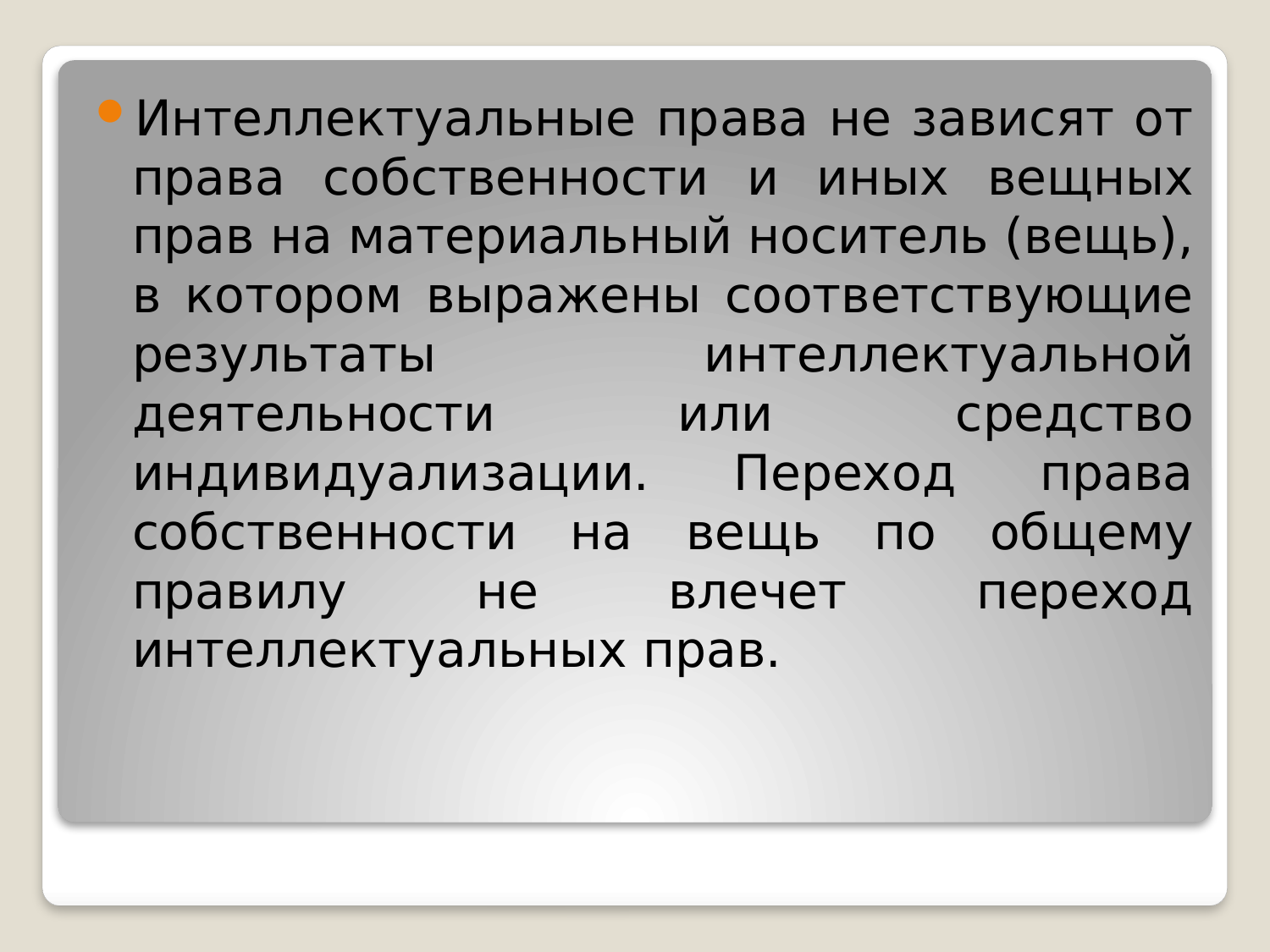

Интеллектуальные права не зависят от права собственности и иных вещных прав на материальный носитель (вещь), в котором выражены соответствующие результаты интеллектуальной деятельности или средство индивидуализации. Переход права собственности на вещь по общему правилу не влечет переход интеллектуальных прав.
#